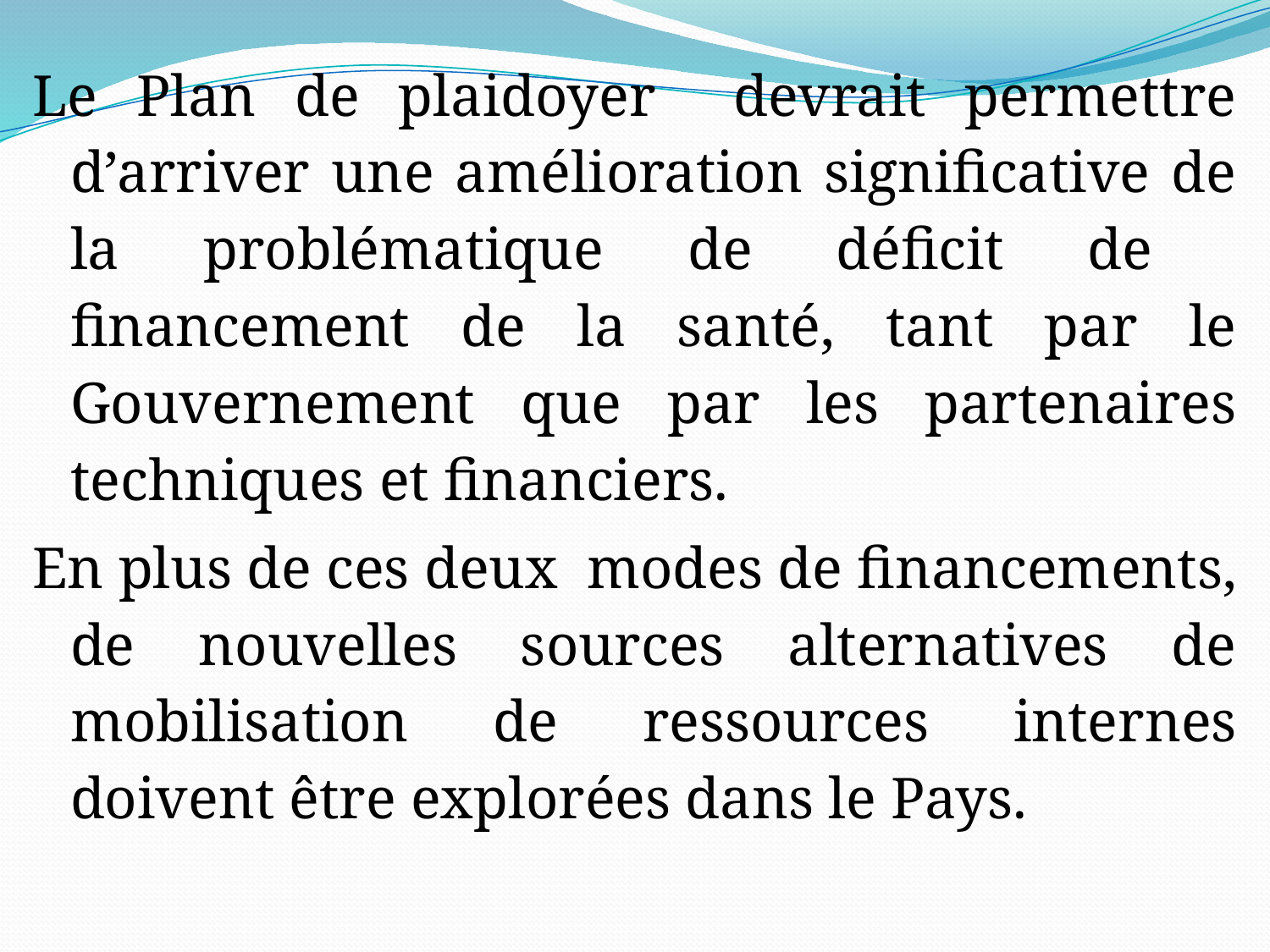

Le Plan de plaidoyer  devrait permettre d’arriver une amélioration significative de la problématique de déficit de  financement de la santé, tant par le Gouvernement que par les partenaires techniques et financiers.
En plus de ces deux  modes de financements, de nouvelles sources alternatives de mobilisation de ressources internes doivent être explorées dans le Pays.